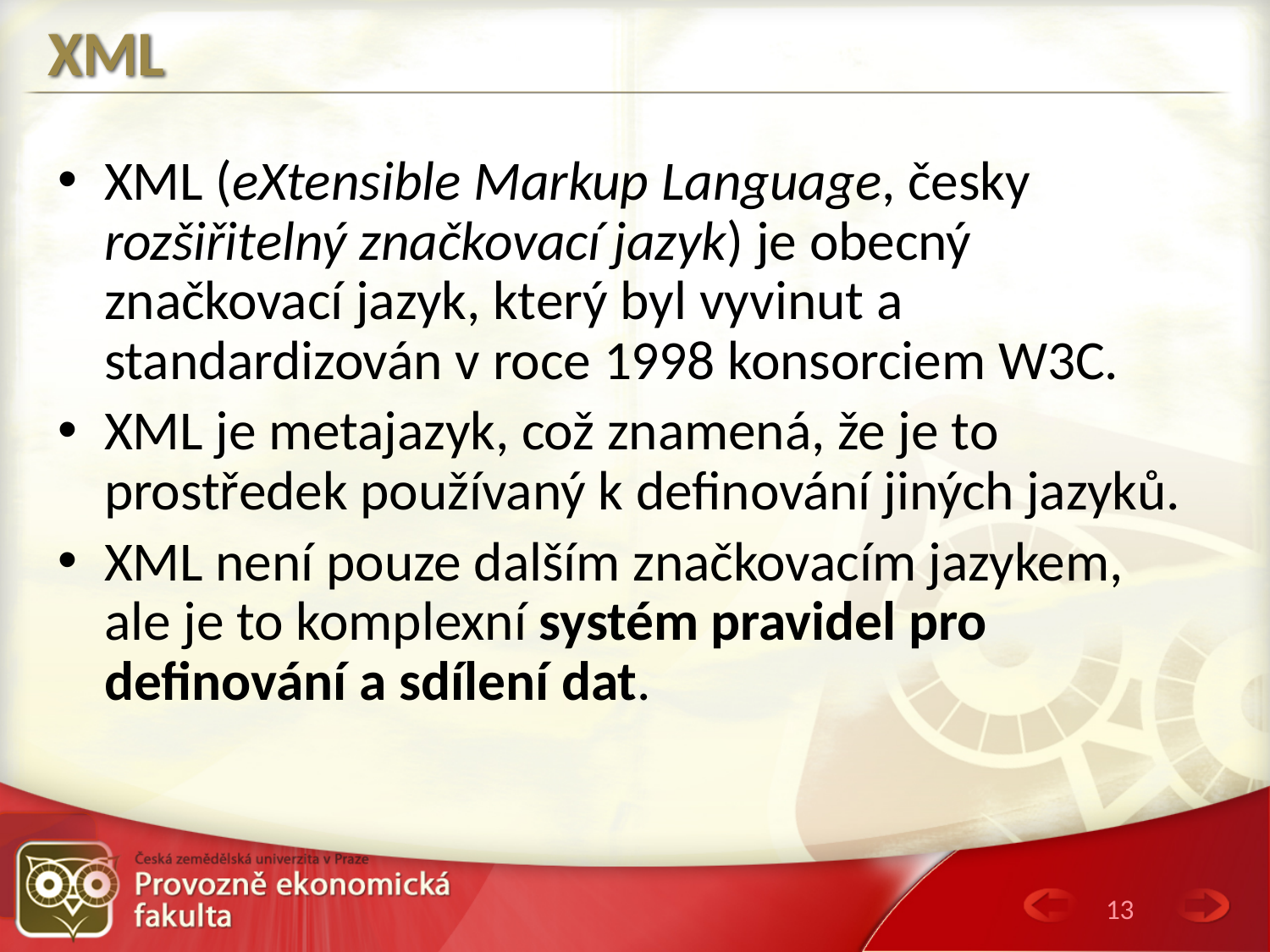

# XML
XML (eXtensible Markup Language, česky rozšiřitelný značkovací jazyk) je obecný značkovací jazyk, který byl vyvinut a standardizován v roce 1998 konsorciem W3C.
XML je metajazyk, což znamená, že je to prostředek používaný k definování jiných jazyků.
XML není pouze dalším značkovacím jazykem, ale je to komplexní systém pravidel pro definování a sdílení dat.